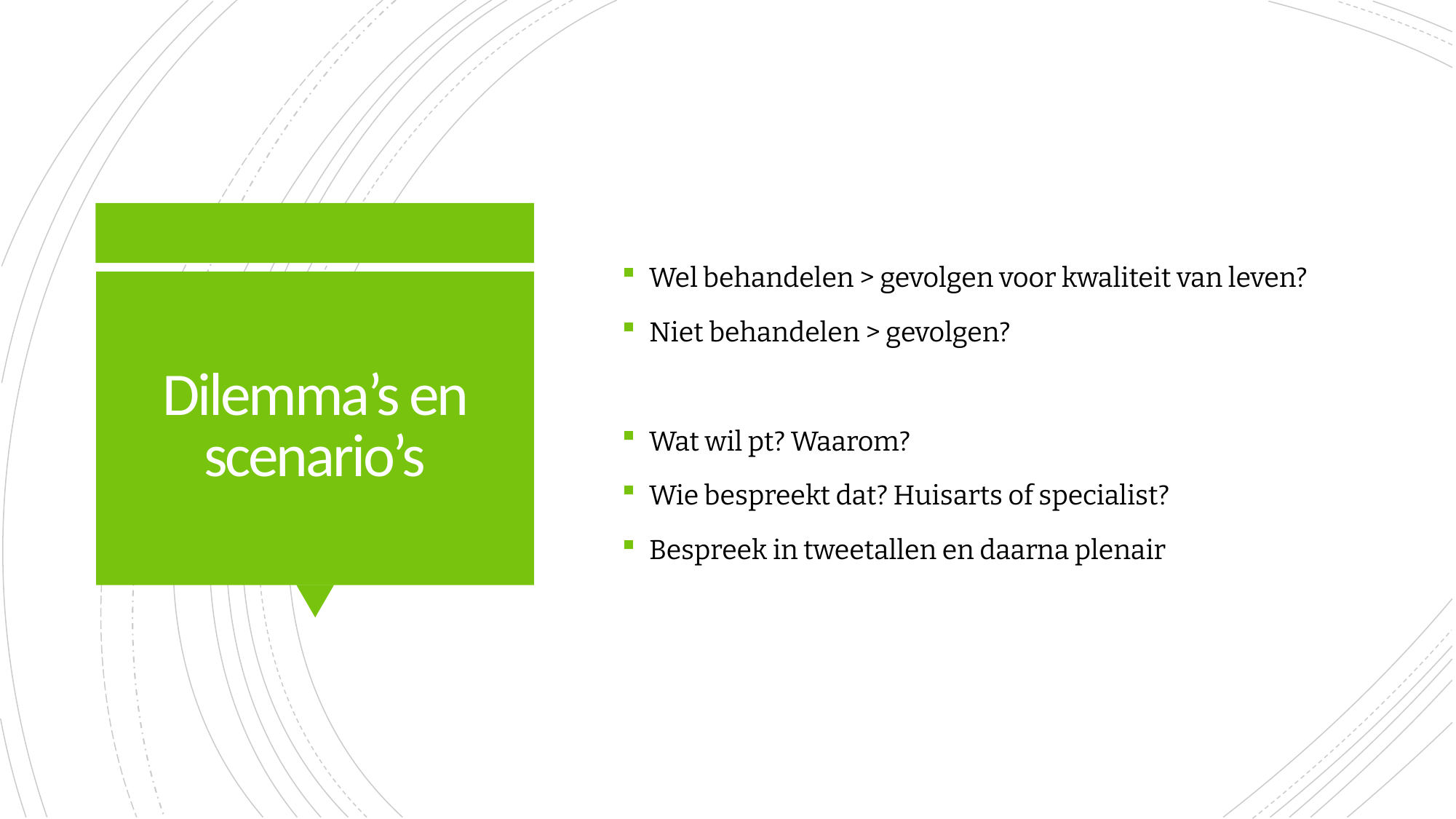

Wel behandelen > gevolgen voor kwaliteit van leven?
Niet behandelen > gevolgen?

Wat wil pt? Waarom?
Wie bespreekt dat? Huisarts of specialist?
Bespreek in tweetallen en daarna plenair
# Dilemma’s en scenario’s